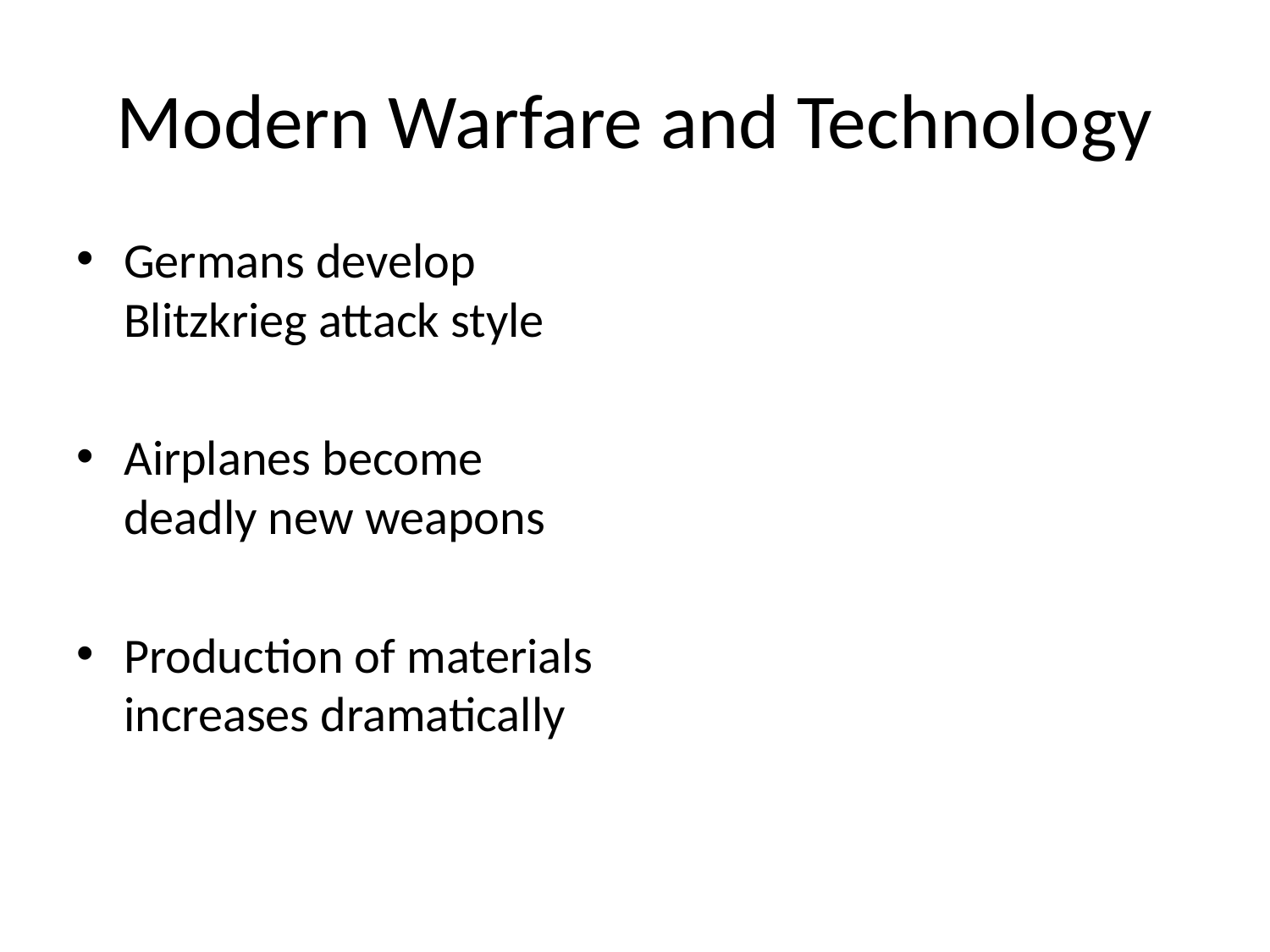

# Modern Warfare and Technology
Germans develop Blitzkrieg attack style

Airplanes become deadly new weapons

Production of materials increases dramatically